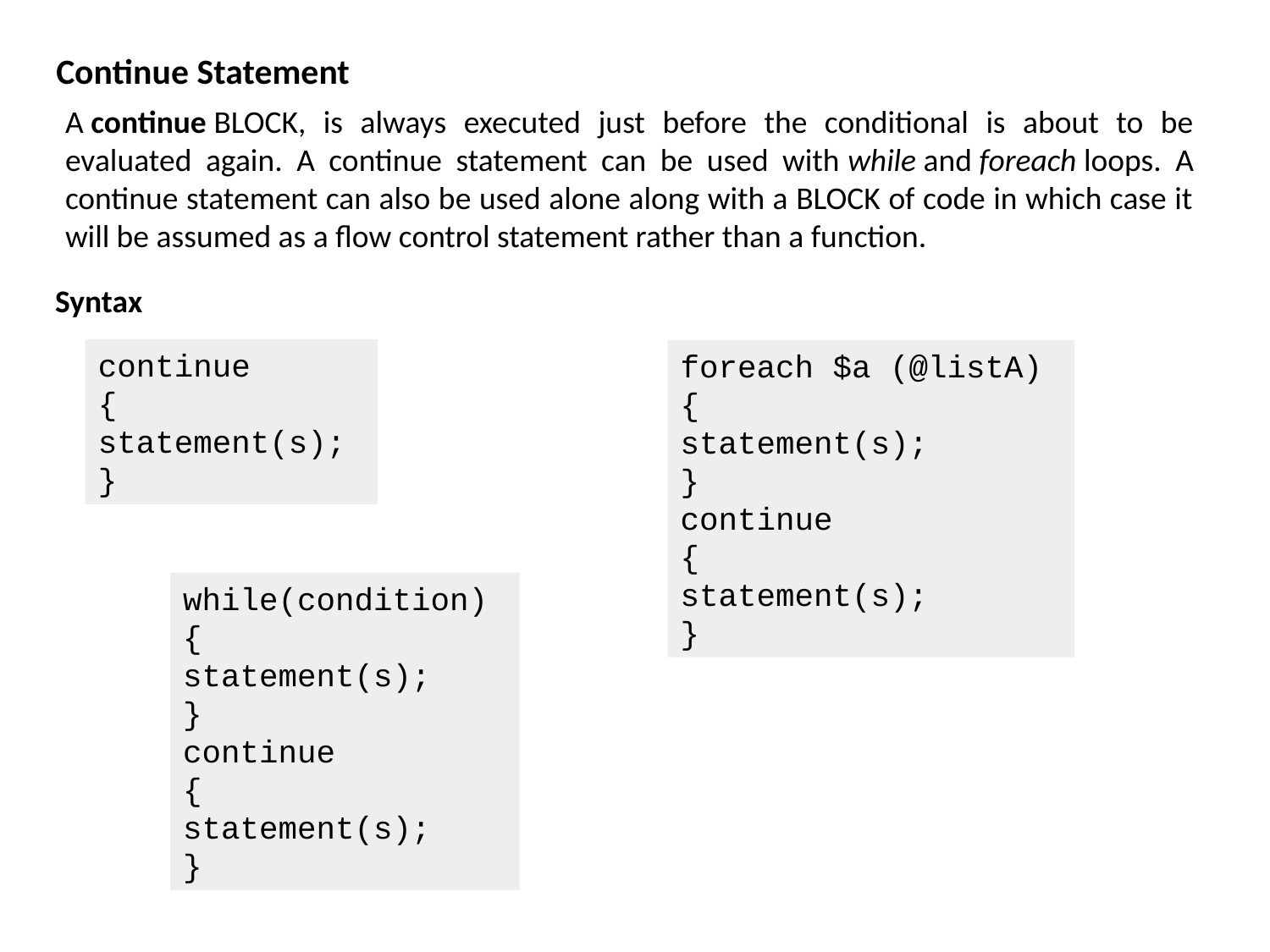

Continue Statement
A continue BLOCK, is always executed just before the conditional is about to be evaluated again. A continue statement can be used with while and foreach loops. A continue statement can also be used alone along with a BLOCK of code in which case it will be assumed as a flow control statement rather than a function.
Syntax
continue
{
statement(s);
}
foreach $a (@listA)
{
statement(s);
}
continue
{
statement(s);
}
while(condition)
{
statement(s);
}
continue
{
statement(s);
}